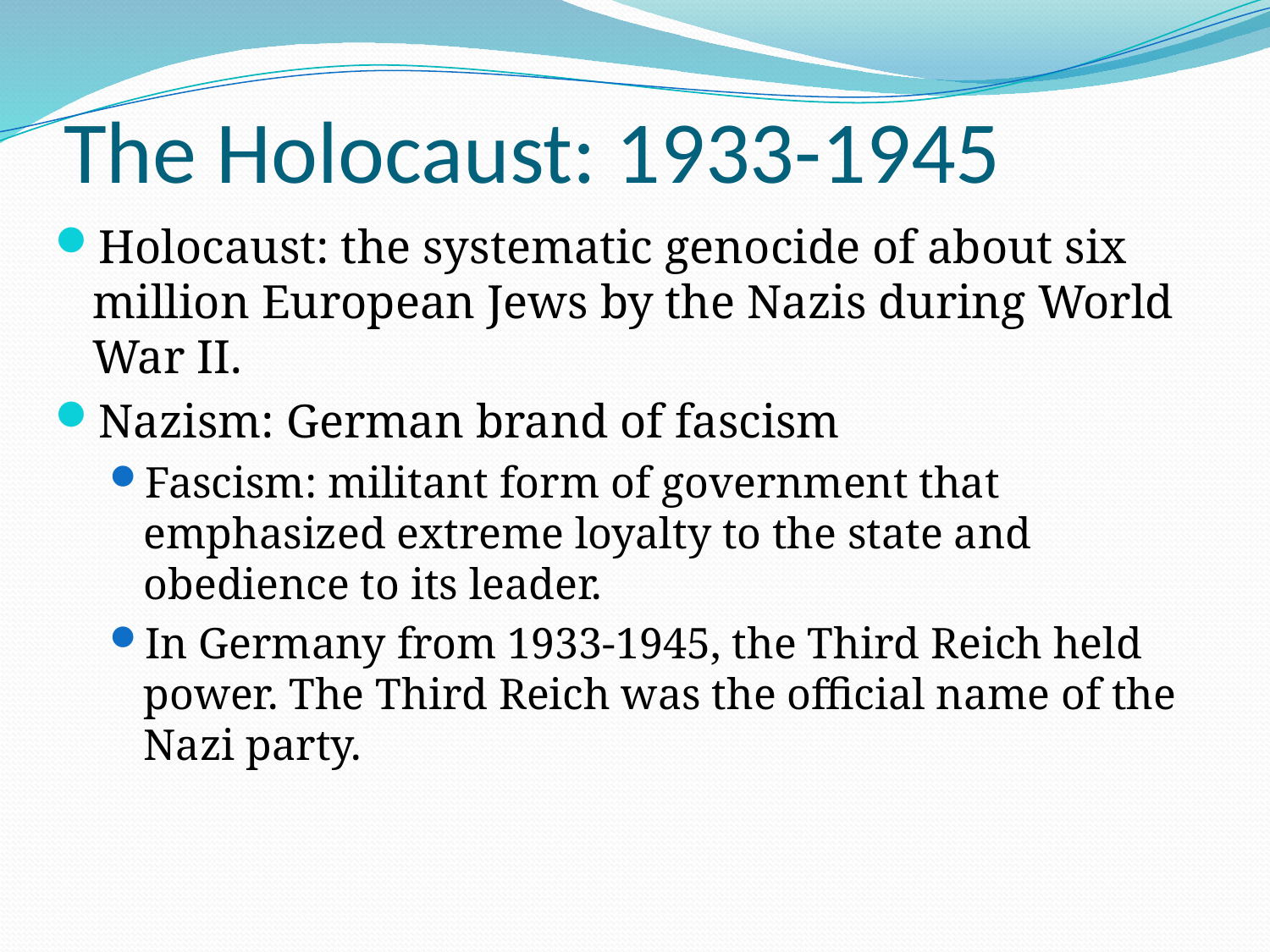

# The Holocaust: 1933-1945
Holocaust: the systematic genocide of about six million European Jews by the Nazis during World War II.
Nazism: German brand of fascism
Fascism: militant form of government that emphasized extreme loyalty to the state and obedience to its leader.
In Germany from 1933-1945, the Third Reich held power. The Third Reich was the official name of the Nazi party.